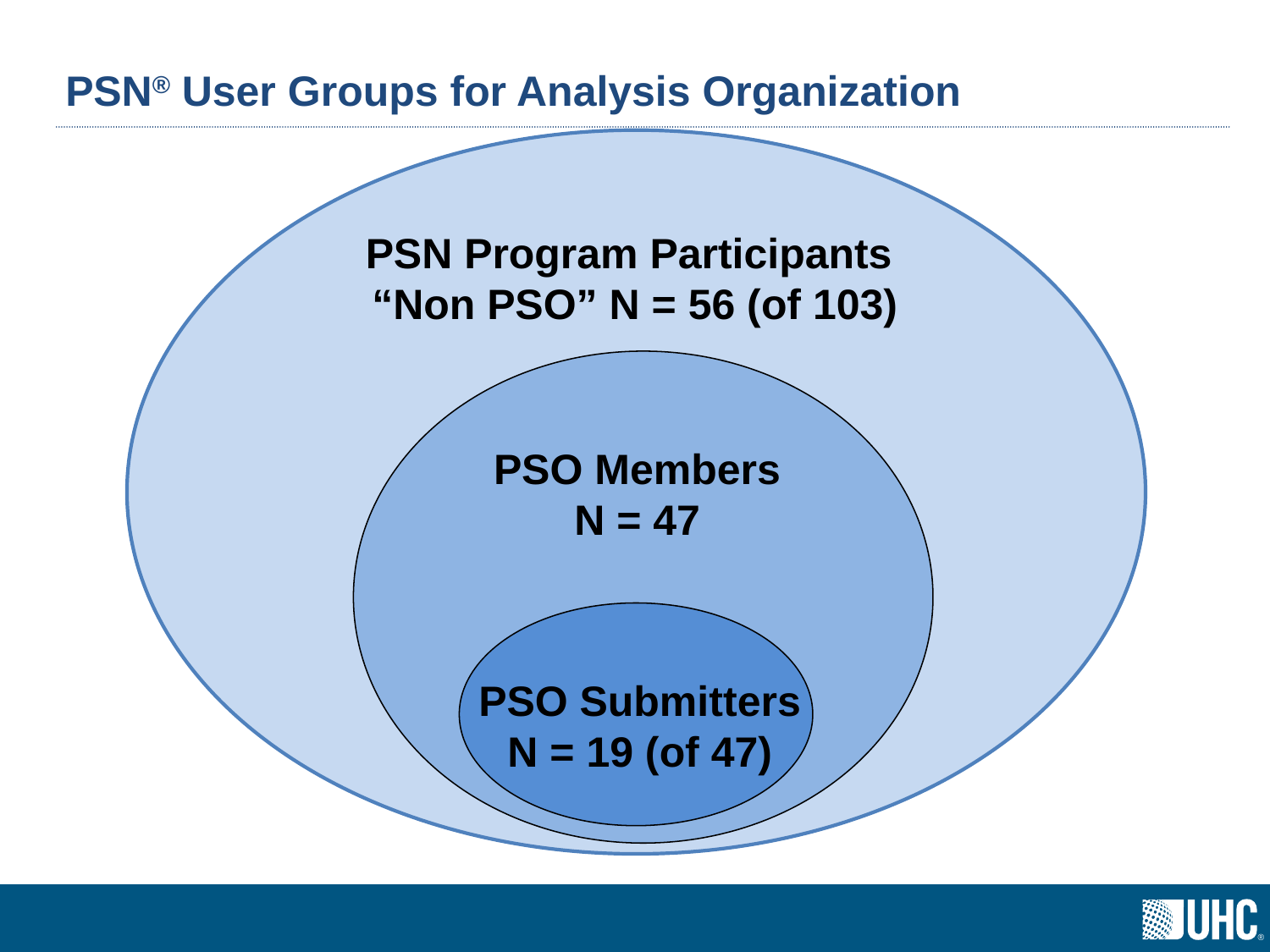

# PSN® User Groups for Analysis Organization

PSN Program Participants  “Non PSO” N = 56 (of 103)

PSO Members N = 47

PSO Submitters
N = 19 (of 47)